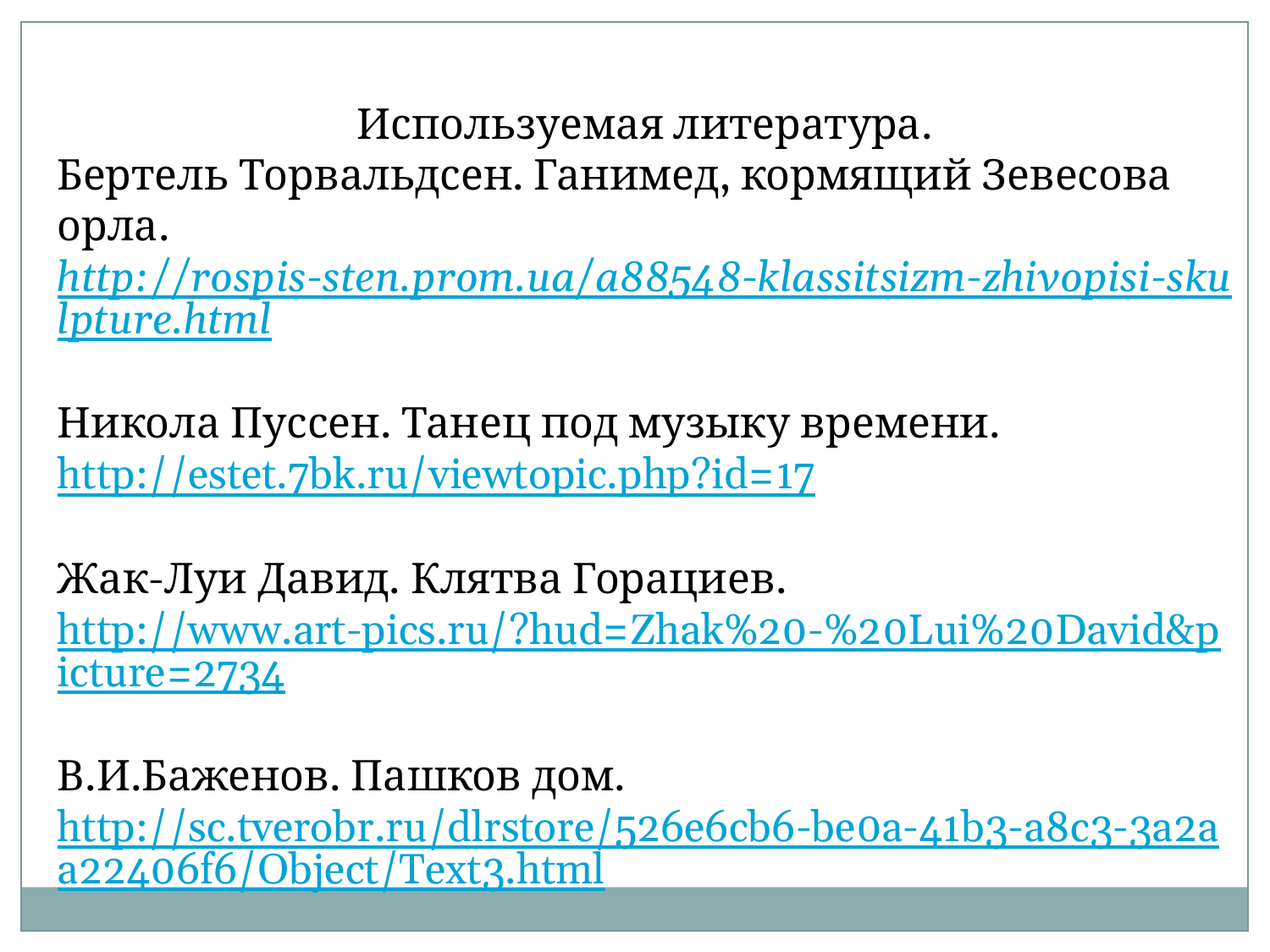

Используемая литература.
Бертель Торвальдсен. Ганимед, кормящий Зевесова орла.
http://rospis-sten.prom.ua/a88548-klassitsizm-zhivopisi-skulpture.html

Никола Пуссен. Танец под музыку времени. http://estet.7bk.ru/viewtopic.php?id=17

Жак-Луи Давид. Клятва Горациев. http://www.art-pics.ru/?hud=Zhak%20-%20Lui%20David&picture=2734

В.И.Баженов. Пашков дом. http://sc.tverobr.ru/dlrstore/526e6cb6-be0a-41b3-a8c3-3a2aa22406f6/Object/Text3.html